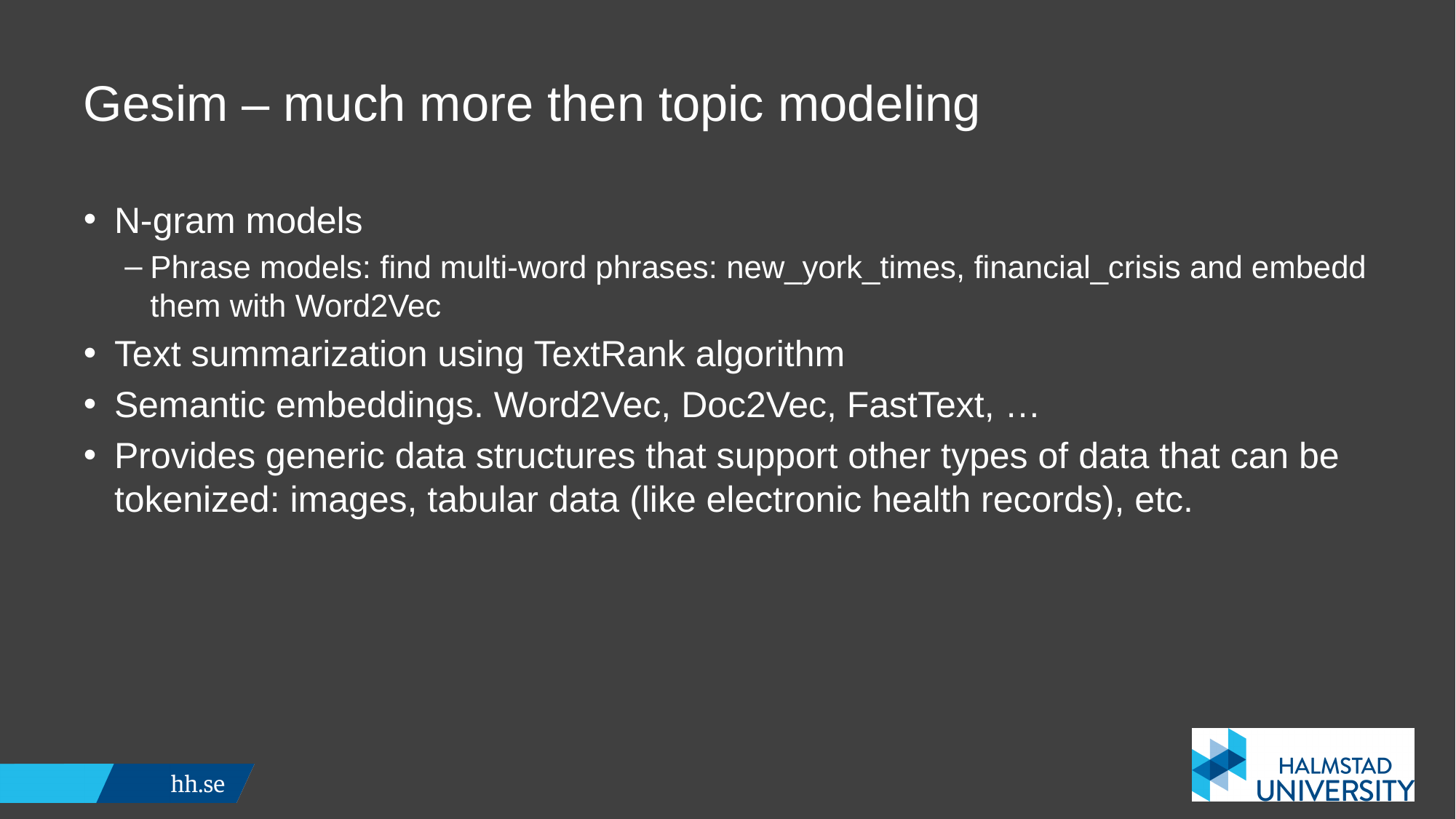

# Gesim – much more then topic modeling
N-gram models
Phrase models: find multi-word phrases: new_york_times, financial_crisis and embedd them with Word2Vec
Text summarization using TextRank algorithm
Semantic embeddings. Word2Vec, Doc2Vec, FastText, …
Provides generic data structures that support other types of data that can be tokenized: images, tabular data (like electronic health records), etc.